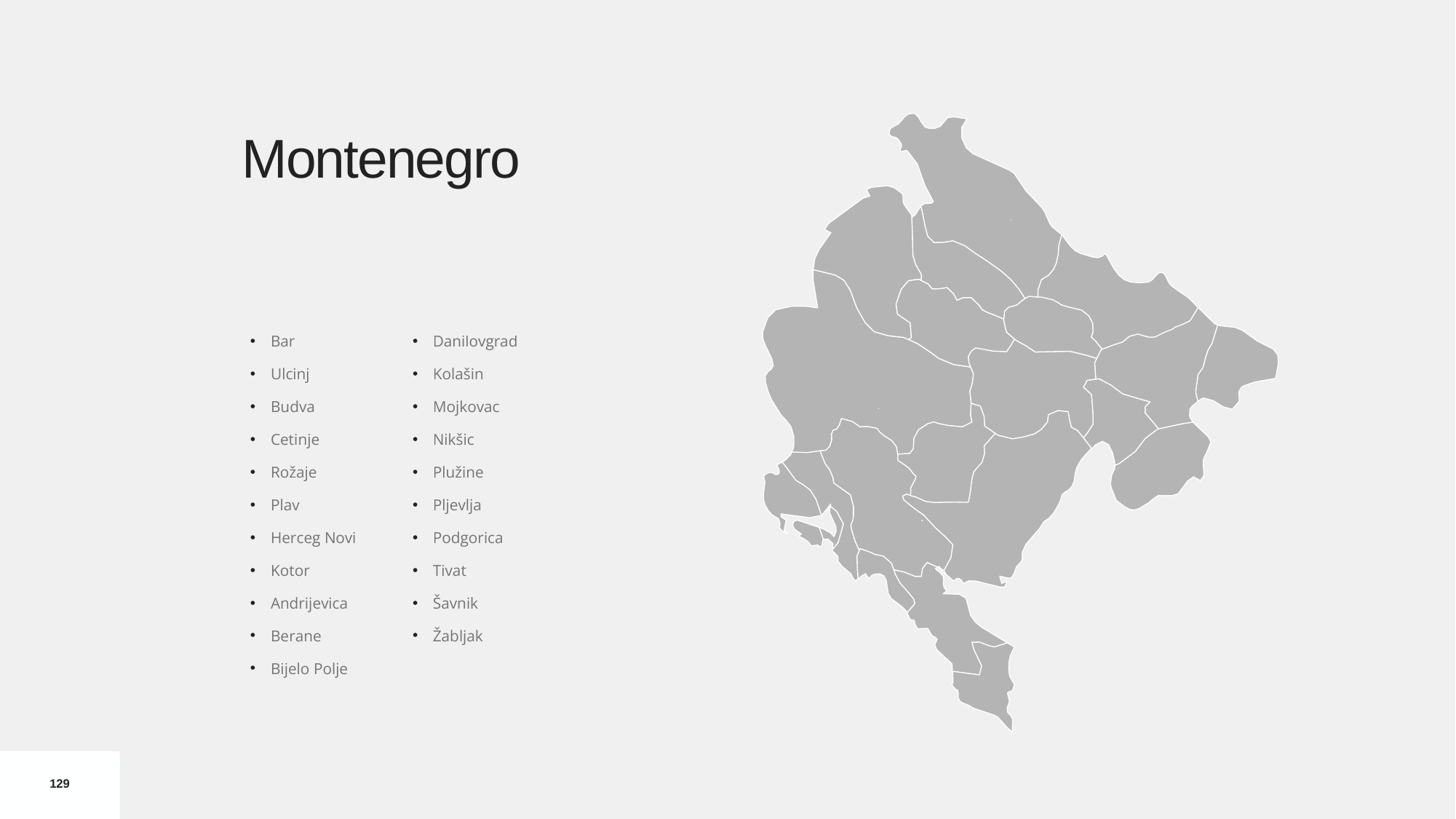

# Montenegro

Bar
Ulcinj
Budva
Cetinje
Rožaje
Plav
Herceg Novi
Kotor
Andrijevica
Berane
Bijelo Polje
Danilovgrad
Kolašin
Mojkovac
Nikšic
Plužine
Pljevlja
Podgorica
Tivat
Šavnik
Žabljak